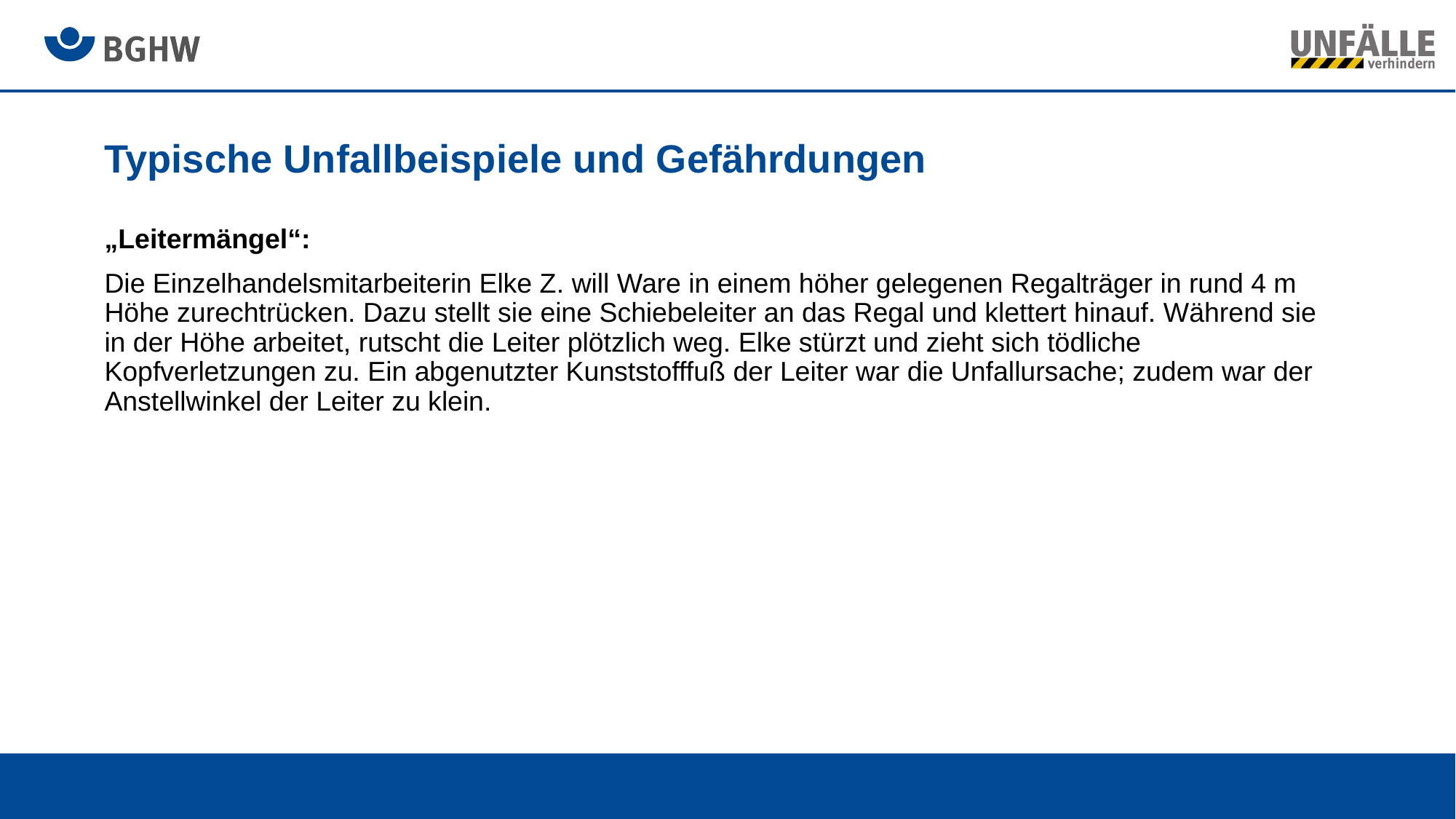

# Typische Unfallbeispiele und Gefährdungen
„Leitermängel“:
Die Einzelhandelsmitarbeiterin Elke Z. will Ware in einem höher gelegenen Regalträger in rund 4 m Höhe zurechtrücken. Dazu stellt sie eine Schiebeleiter an das Regal und klettert hinauf. Während sie in der Höhe arbeitet, rutscht die Leiter plötzlich weg. Elke stürzt und zieht sich tödliche Kopfverletzungen zu. Ein abgenutzter Kunststofffuß der Leiter war die Unfallursache; zudem war der Anstellwinkel der Leiter zu klein.